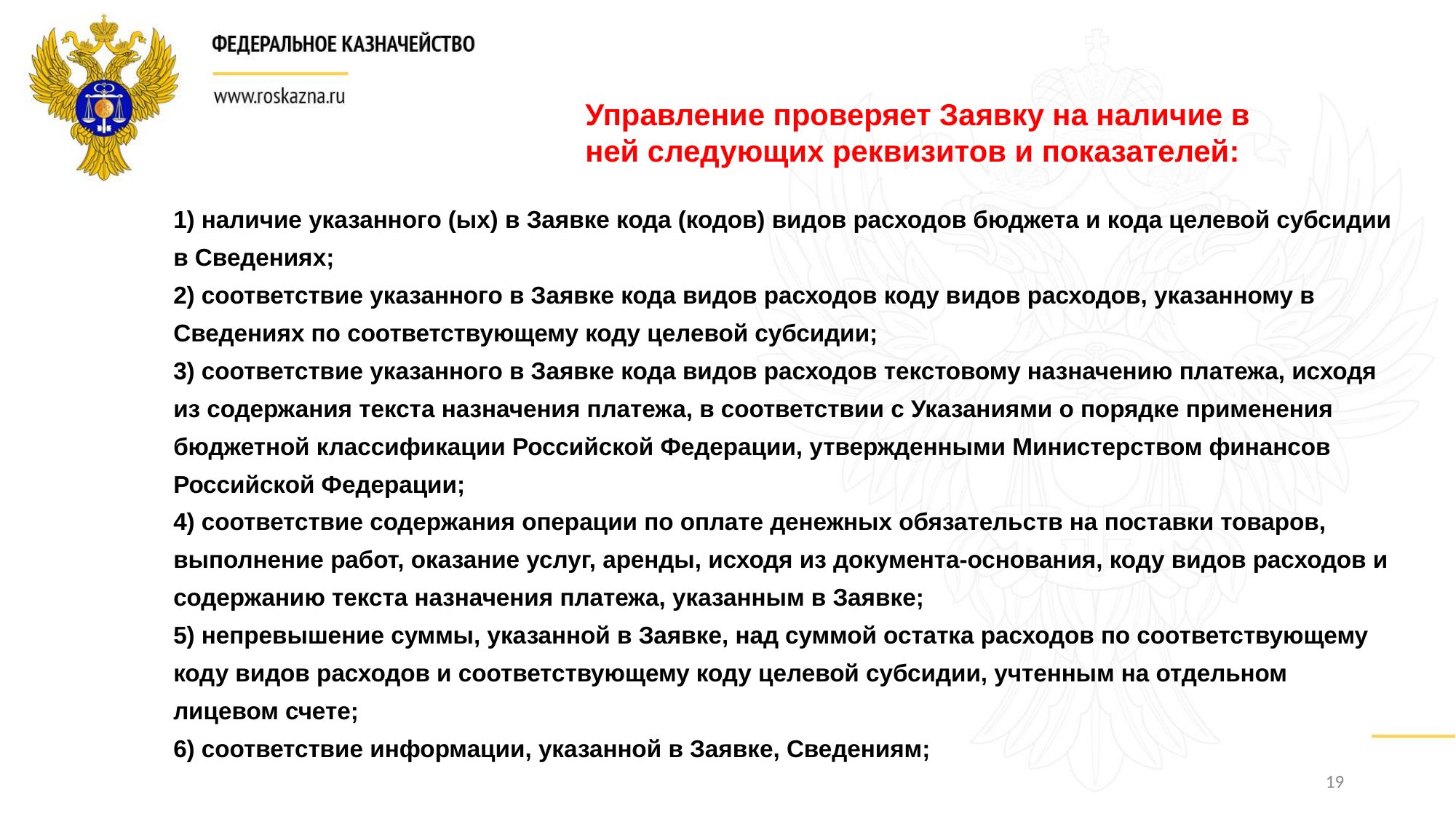

Управление проверяет Заявку на наличие в ней следующих реквизитов и показателей:
1) наличие указанного (ых) в Заявке кода (кодов) видов расходов бюджета и кода целевой субсидии в Сведениях;
2) соответствие указанного в Заявке кода видов расходов коду видов расходов, указанному в Сведениях по соответствующему коду целевой субсидии;
3) соответствие указанного в Заявке кода видов расходов текстовому назначению платежа, исходя из содержания текста назначения платежа, в соответствии с Указаниями о порядке применения бюджетной классификации Российской Федерации, утвержденными Министерством финансов Российской Федерации;
4) соответствие содержания операции по оплате денежных обязательств на поставки товаров, выполнение работ, оказание услуг, аренды, исходя из документа-основания, коду видов расходов и содержанию текста назначения платежа, указанным в Заявке;
5) непревышение суммы, указанной в Заявке, над суммой остатка расходов по соответствующему коду видов расходов и соответствующему коду целевой субсидии, учтенным на отдельном лицевом счете;
6) соответствие информации, указанной в Заявке, Сведениям;
19